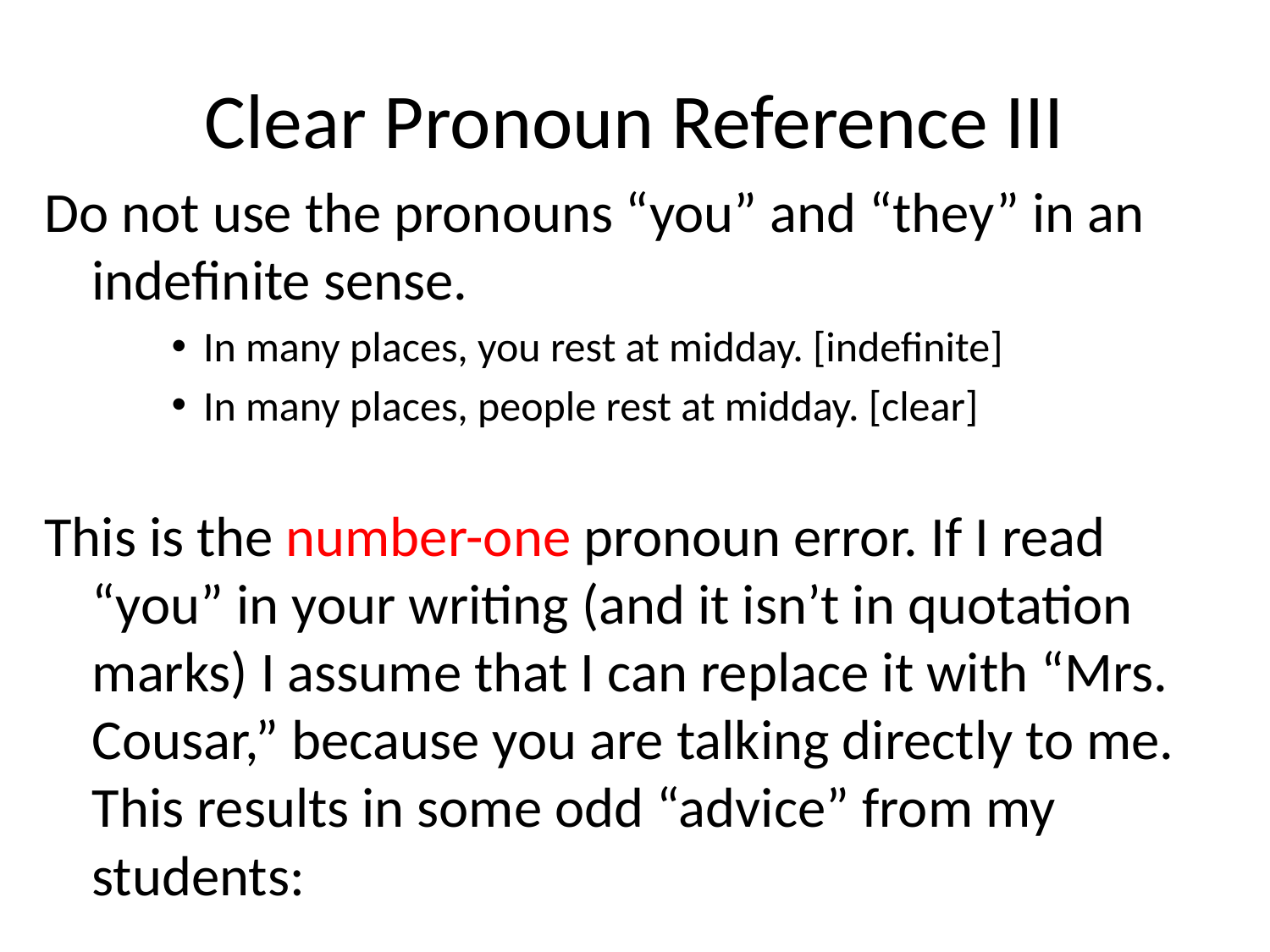

# Clear Pronoun Reference III
Do not use the pronouns “you” and “they” in an indefinite sense.
In many places, you rest at midday. [indefinite]
In many places, people rest at midday. [clear]

This is the number-one pronoun error. If I read “you” in your writing (and it isn’t in quotation marks) I assume that I can replace it with “Mrs. Cousar,” because you are talking directly to me. This results in some odd “advice” from my students: